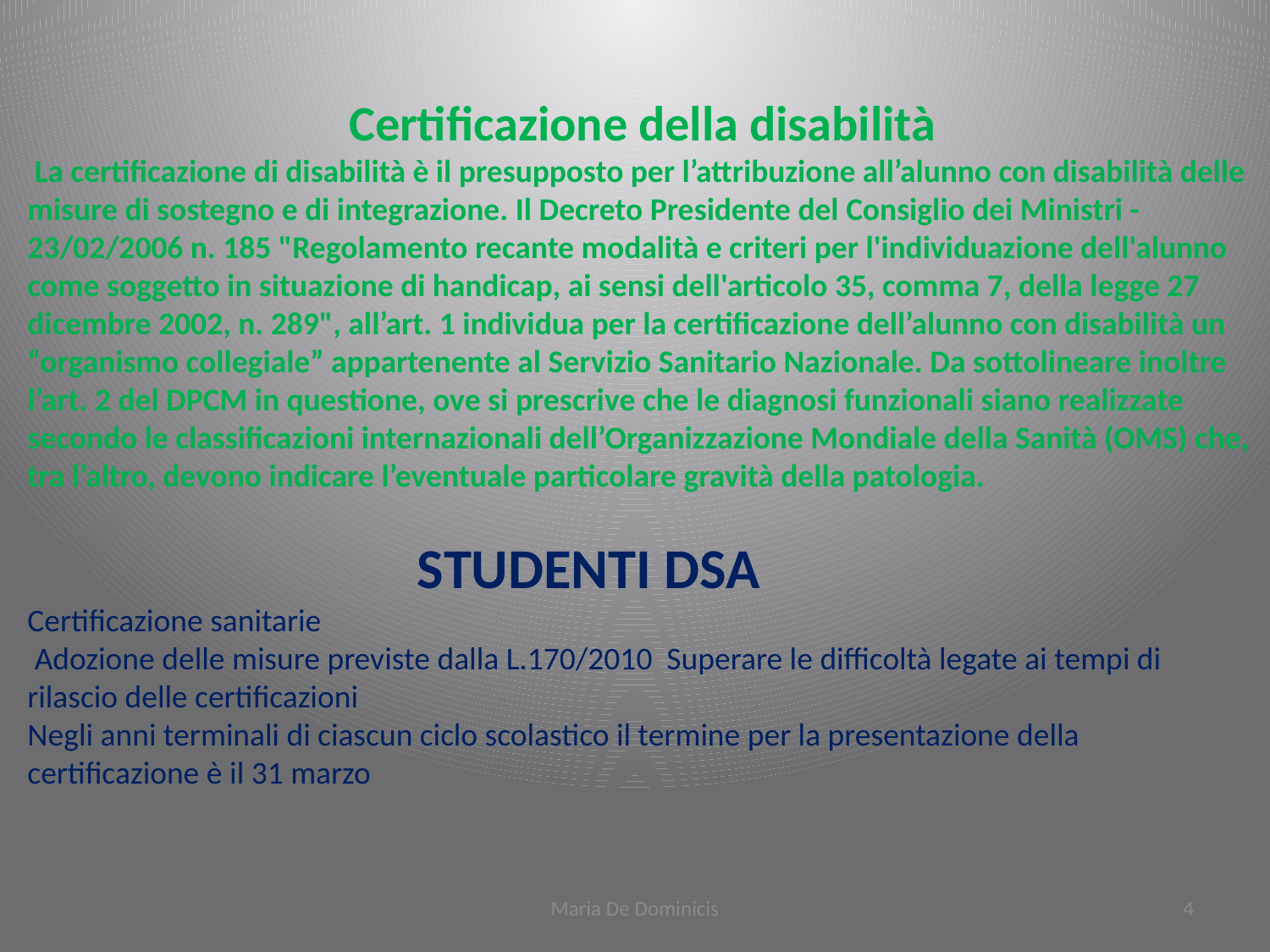

Certificazione della disabilità
 La certificazione di disabilità è il presupposto per l’attribuzione all’alunno con disabilità delle misure di sostegno e di integrazione. Il Decreto Presidente del Consiglio dei Ministri - 23/02/2006 n. 185 "Regolamento recante modalità e criteri per l'individuazione dell'alunno come soggetto in situazione di handicap, ai sensi dell'articolo 35, comma 7, della legge 27 dicembre 2002, n. 289", all’art. 1 individua per la certificazione dell’alunno con disabilità un “organismo collegiale” appartenente al Servizio Sanitario Nazionale. Da sottolineare inoltre l’art. 2 del DPCM in questione, ove si prescrive che le diagnosi funzionali siano realizzate secondo le classificazioni internazionali dell’Organizzazione Mondiale della Sanità (OMS) che, tra l’altro, devono indicare l’eventuale particolare gravità della patologia.
STUDENTI DSA
Certificazione sanitarie
 Adozione delle misure previste dalla L.170/2010  Superare le difficoltà legate ai tempi di rilascio delle certificazioni
Negli anni terminali di ciascun ciclo scolastico il termine per la presentazione della certificazione è il 31 marzo
Maria De Dominicis
4